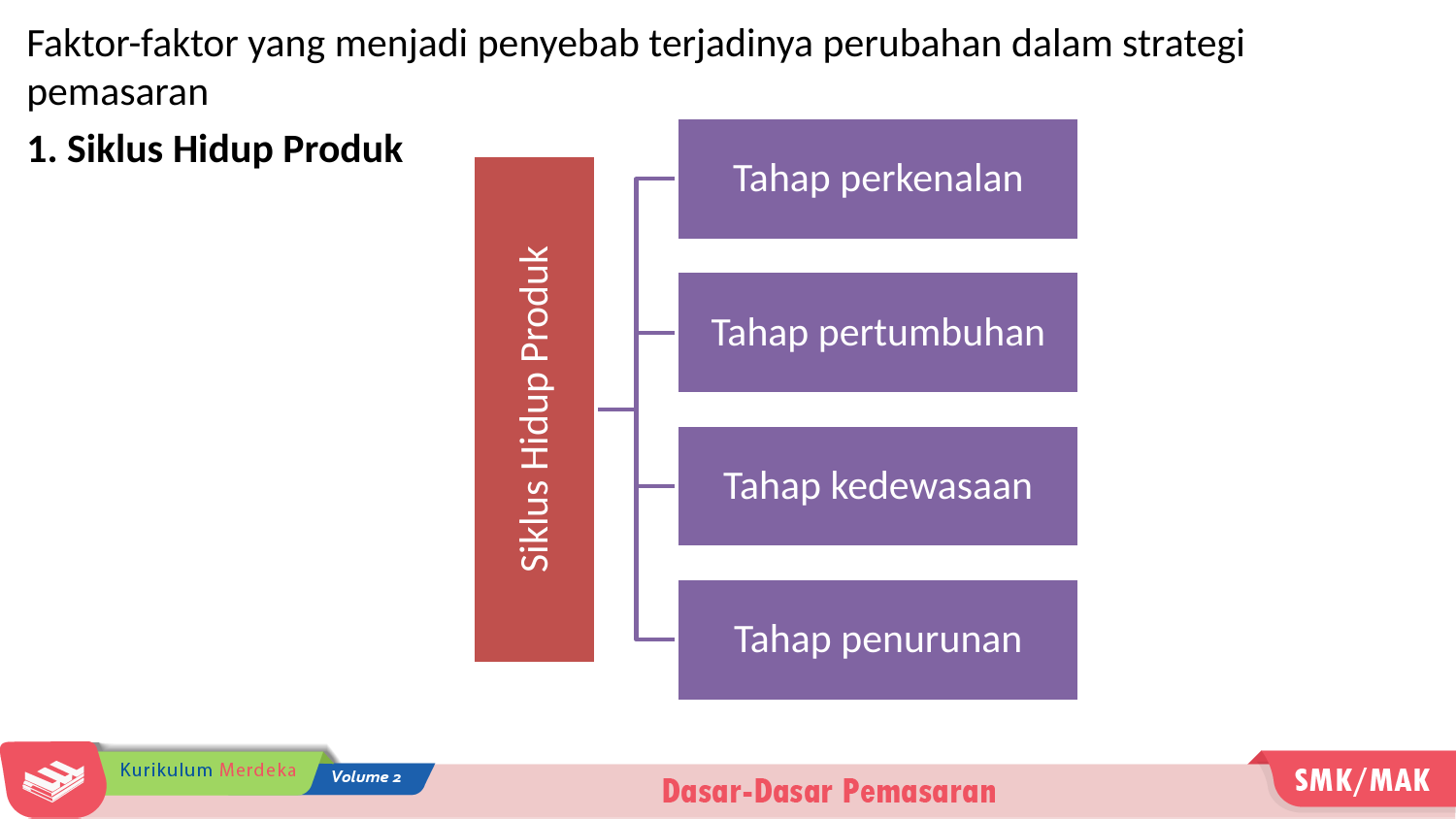

Faktor-faktor yang menjadi penyebab terjadinya perubahan dalam strategi pemasaran

Siklus Hidup Produk
Tahap perkenalan
Tahap pertumbuhan
Tahap kedewasaan
Tahap penurunan
1. Siklus Hidup Produk